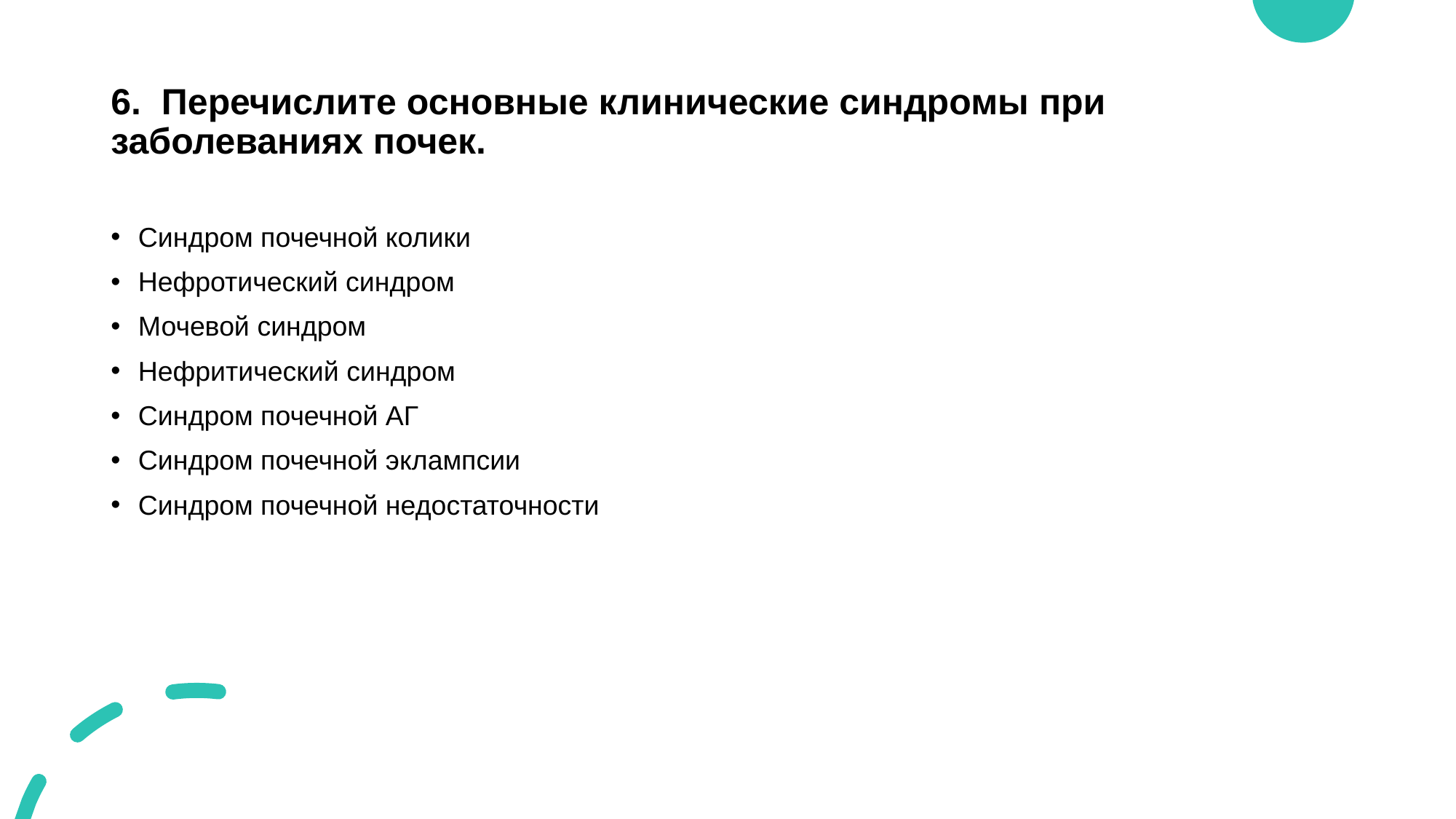

# 6.  Перечислите основные клинические синдромы при заболеваниях почек.
Синдром почечной колики
Нефротический синдром
Мочевой синдром
Нефритический синдром
Синдром почечной АГ
Синдром почечной эклампсии
Синдром почечной недостаточности